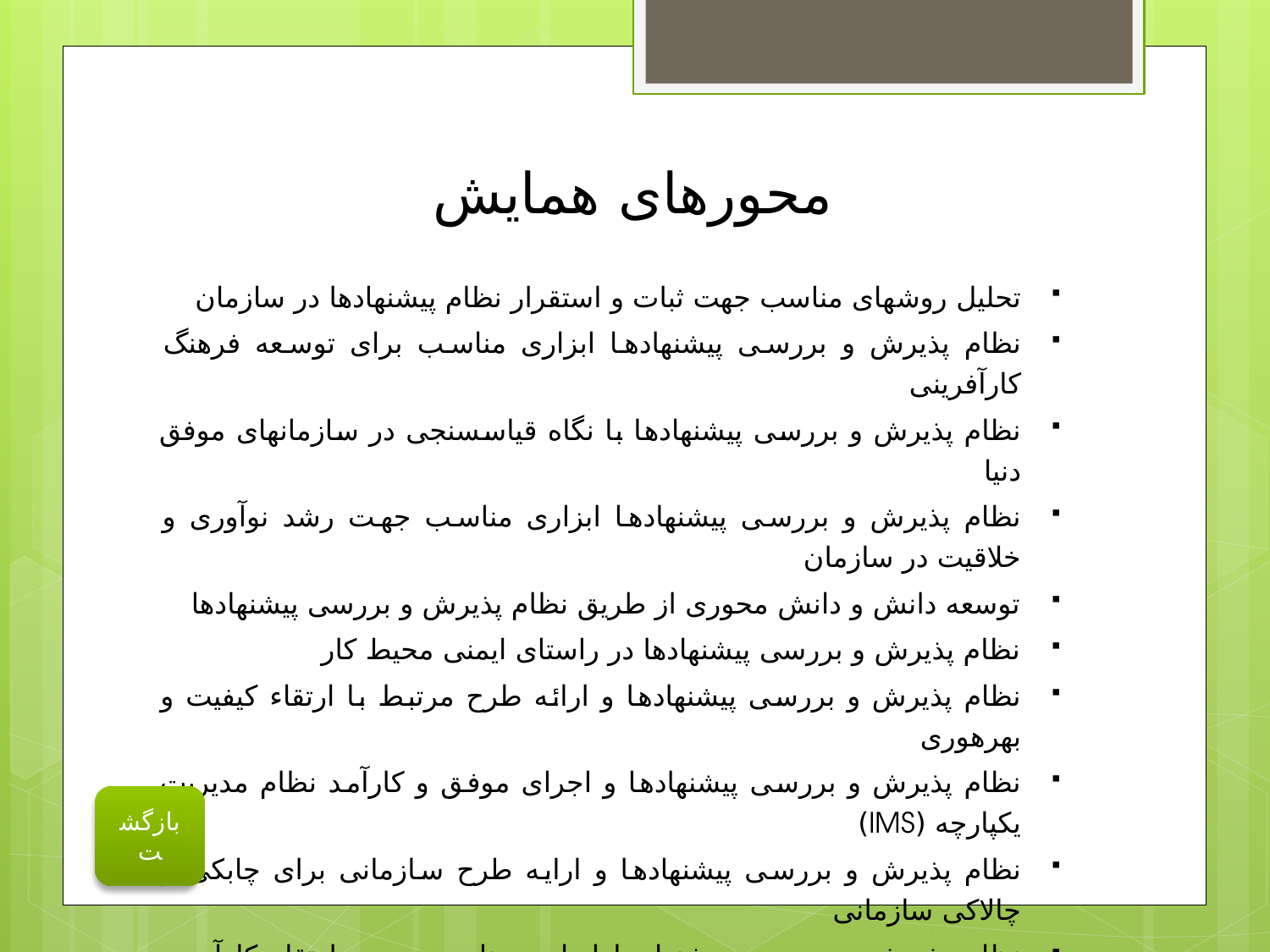

# محورهای همایش
تحلیل روش­های مناسب جهت ثبات و استقرار نظام پیشنهادها در سازمان
نظام پذیرش و بررسی پیشنهادها ابزاری مناسب برای توسعه فرهنگ کارآفرینی
نظام پذیرش و بررسی پیشنهادها با نگاه قیاس­سنجی در سازمان­های موفق دنیا
نظام پذیرش و بررسی پیشنهادها ابزاری مناسب جهت رشد نوآوری و خلاقیت در سازمان
توسعه دانش و دانش محوری از طریق نظام پذیرش و بررسی پیشنهادها
نظام پذیرش و بررسی پیشنهادها در راستای ایمنی محیط کار
نظام پذیرش و بررسی پیشنهادها و ارائه طرح مرتبط با ارتقاء کیفیت و بهره­وری
نظام پذیرش و بررسی پیشنهادها و اجرای موفق و کارآمد نظام مدیریت یکپارچه (IMS)
نظام پذیرش و بررسی پیشنهادها و ارایه طرح سازمانی برای چابکی و چالاکی سازمانی
نظام پذیرش و بررسی پیشنهادها ابزاری مناسب جهت ارتقاء کارآمدی سازمانی و بهبود عملکرد
نظام پذیرش و بررسی پیشنهادها چنانچه هست و چنانچه باید باشد.
بازگشت